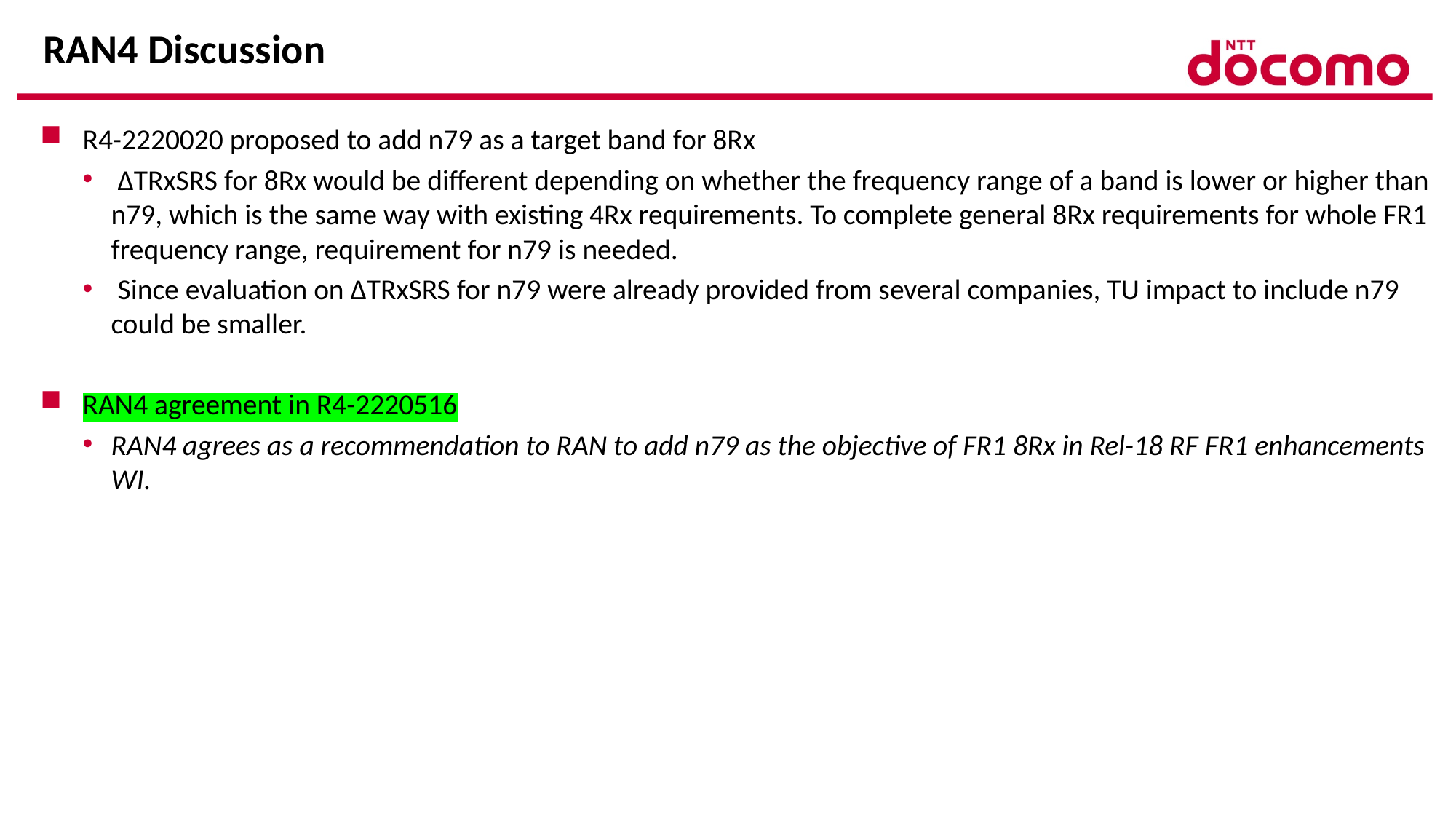

# RAN4 Discussion
R4-2220020 proposed to add n79 as a target band for 8Rx
 ΔTRxSRS for 8Rx would be different depending on whether the frequency range of a band is lower or higher than n79, which is the same way with existing 4Rx requirements. To complete general 8Rx requirements for whole FR1 frequency range, requirement for n79 is needed.
 Since evaluation on ΔTRxSRS for n79 were already provided from several companies, TU impact to include n79 could be smaller.

RAN4 agreement in R4-2220516
RAN4 agrees as a recommendation to RAN to add n79 as the objective of FR1 8Rx in Rel-18 RF FR1 enhancements WI.